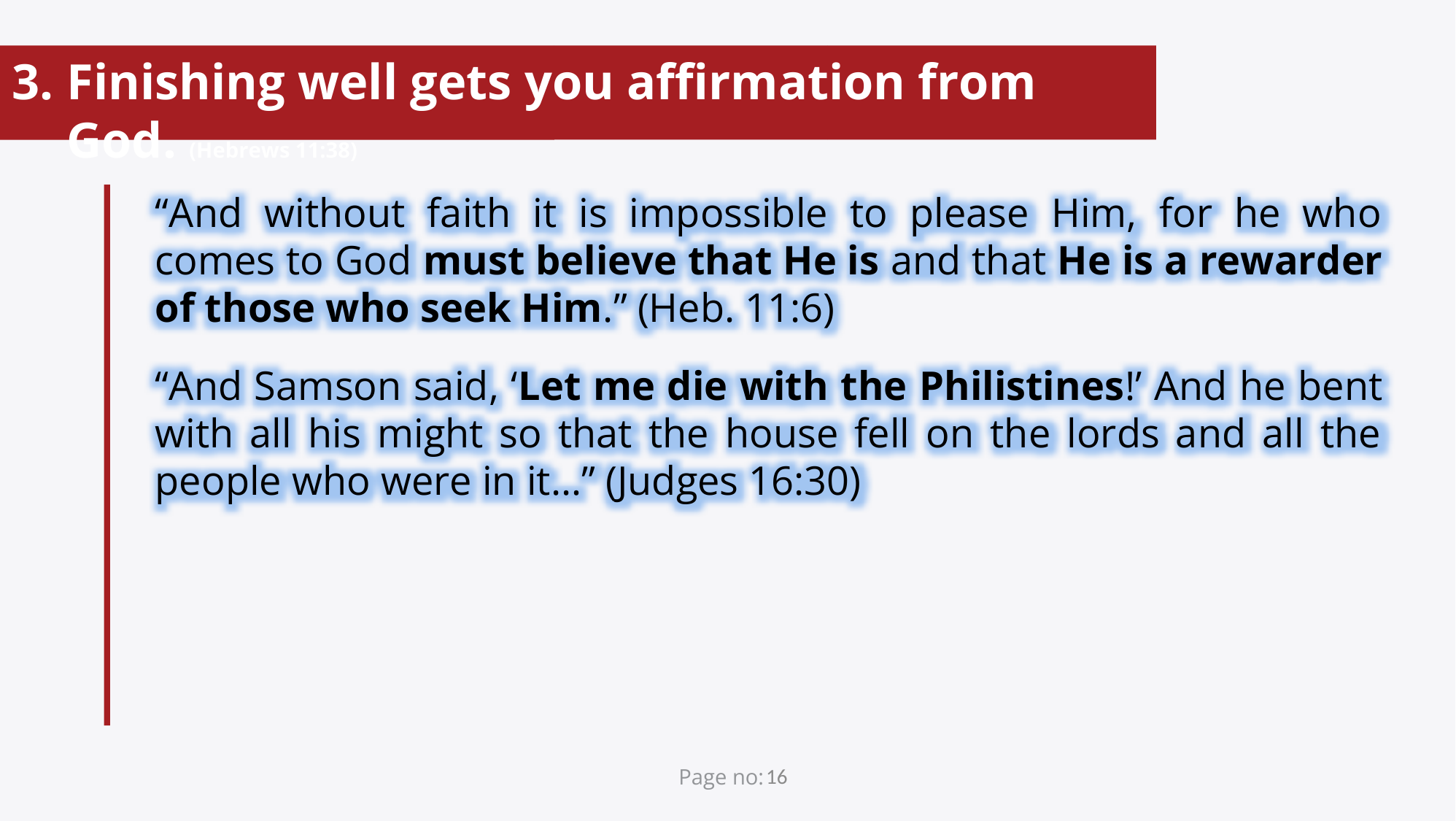

Finishing well gets you affirmation from God. (Hebrews 11:38)

“And without faith it is impossible to please Him, for he who comes to God must believe that He is and that He is a rewarder of those who seek Him.” (Heb. 11:6)
“And Samson said, ‘Let me die with the Philistines!’ And he bent with all his might so that the house fell on the lords and all the people who were in it…” (Judges 16:30)